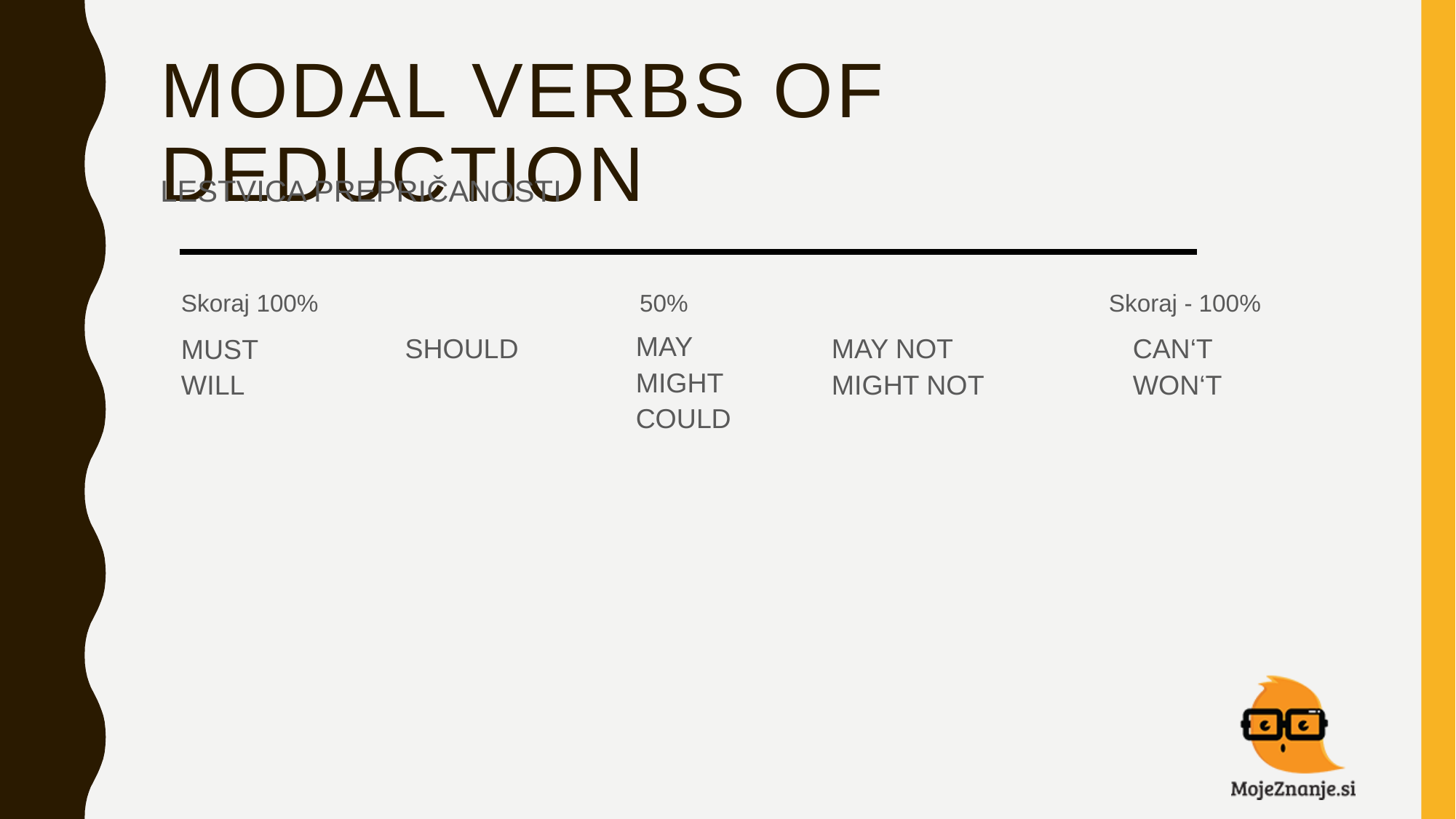

# MODAL VERBS OF DEDUCTION
LESTVICA PREPRIČANOSTI
Skoraj 100%
50%
Skoraj - 100%
MAY
MIGHT
COULD
SHOULD
MAY NOT
MIGHT NOT
CAN‘T
WON‘T
MUST
WILL